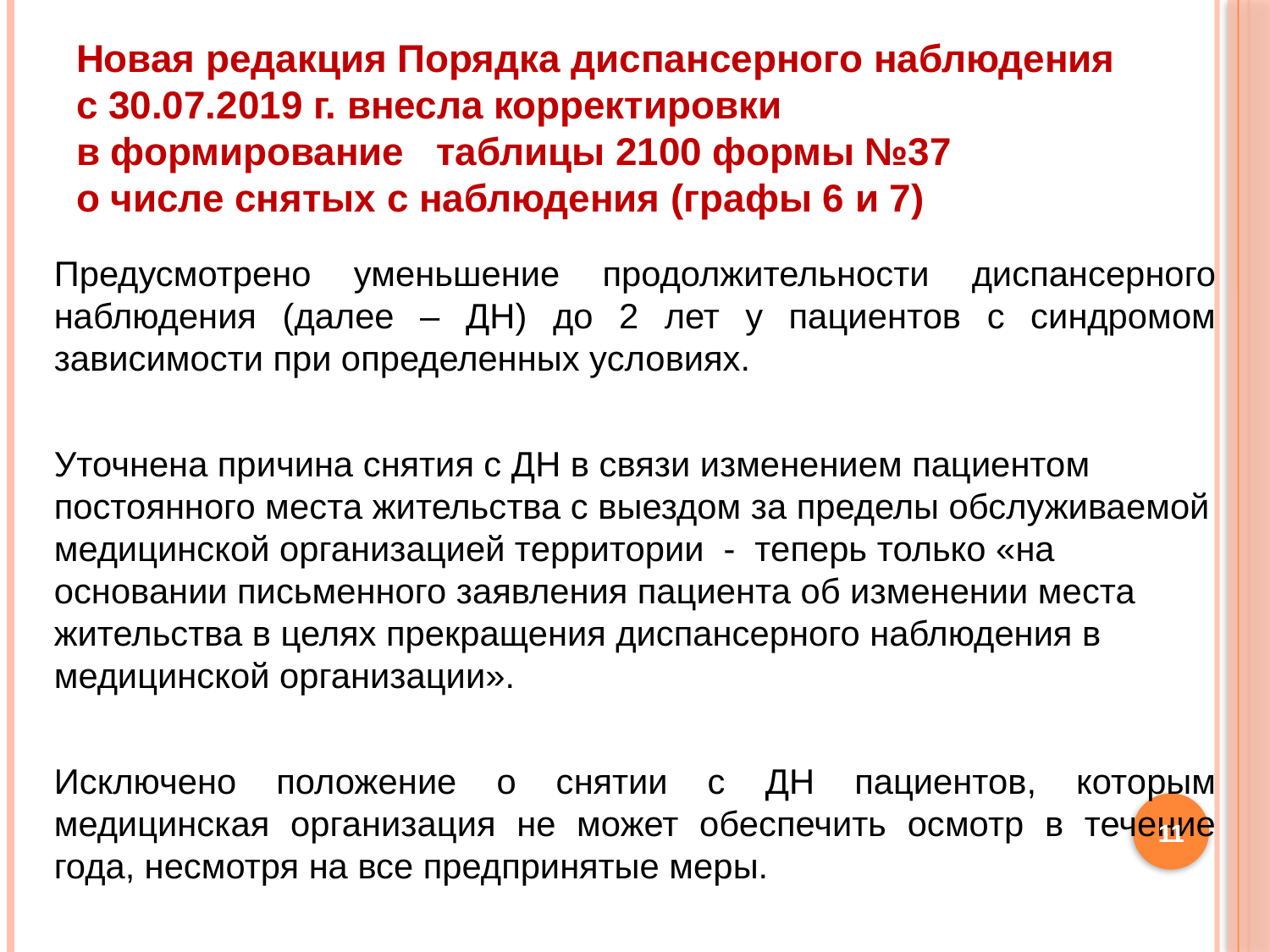

# Новая редакция Порядка диспансерного наблюдения с 30.07.2019 г. внесла корректировки в формирование   таблицы 2100 формы №37 о числе снятых с наблюдения (графы 6 и 7)
Предусмотрено уменьшение продолжительности диспансерного наблюдения (далее – ДН) до 2 лет у пациентов с синдромом зависимости при определенных условиях.

Уточнена причина снятия с ДН в связи изменением пациентом постоянного места жительства с выездом за пределы обслуживаемой медицинской организацией территории  -  теперь только «на основании письменного заявления пациента об изменении места жительства в целях прекращения диспансерного наблюдения в медицинской организации».

Исключено положение о снятии с ДН пациентов, которым медицинская организация не может обеспечить осмотр в течение года, несмотря на все предпринятые меры.

11
11
11